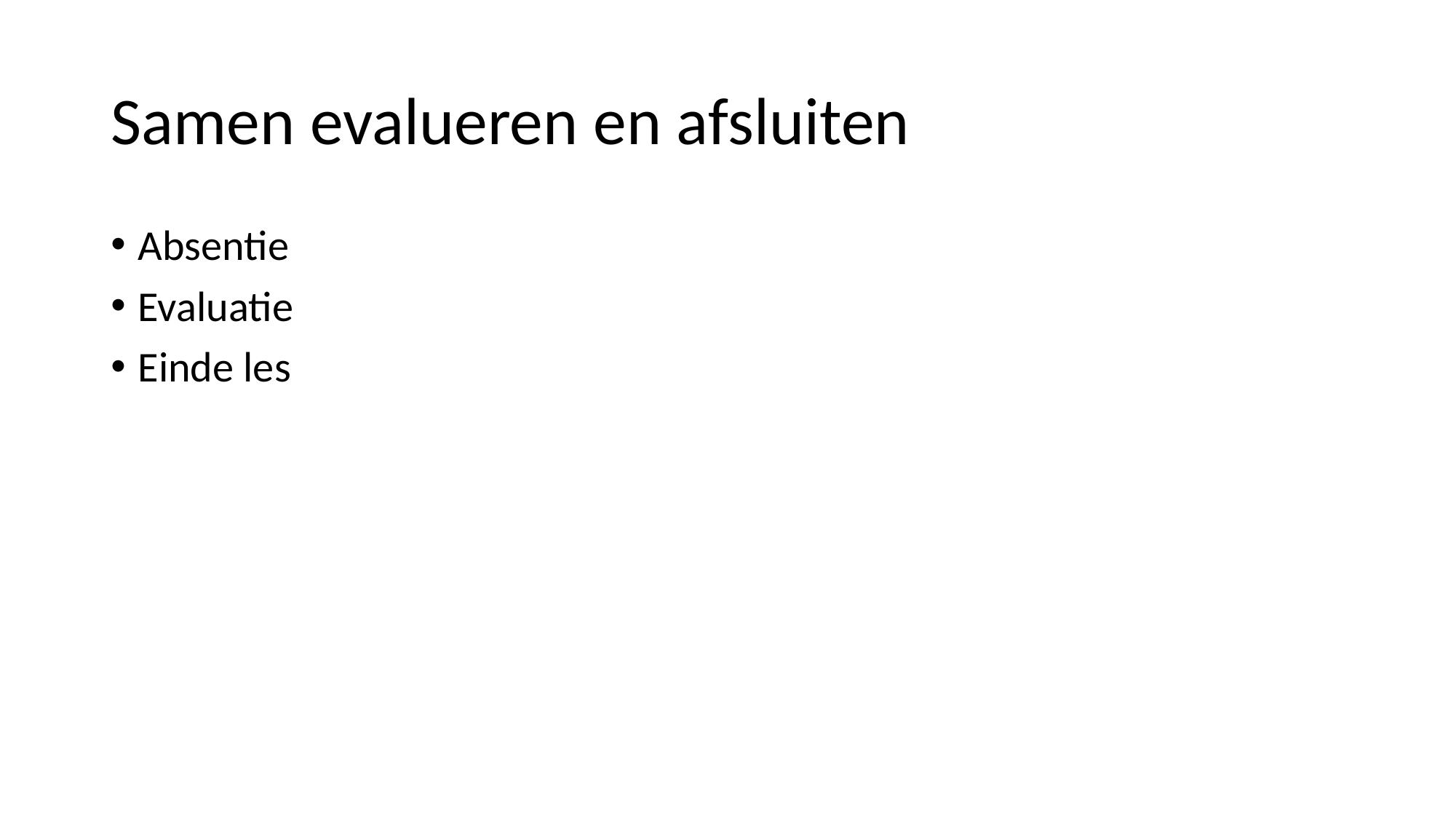

# Samen evalueren en afsluiten
Absentie
Evaluatie
Einde les